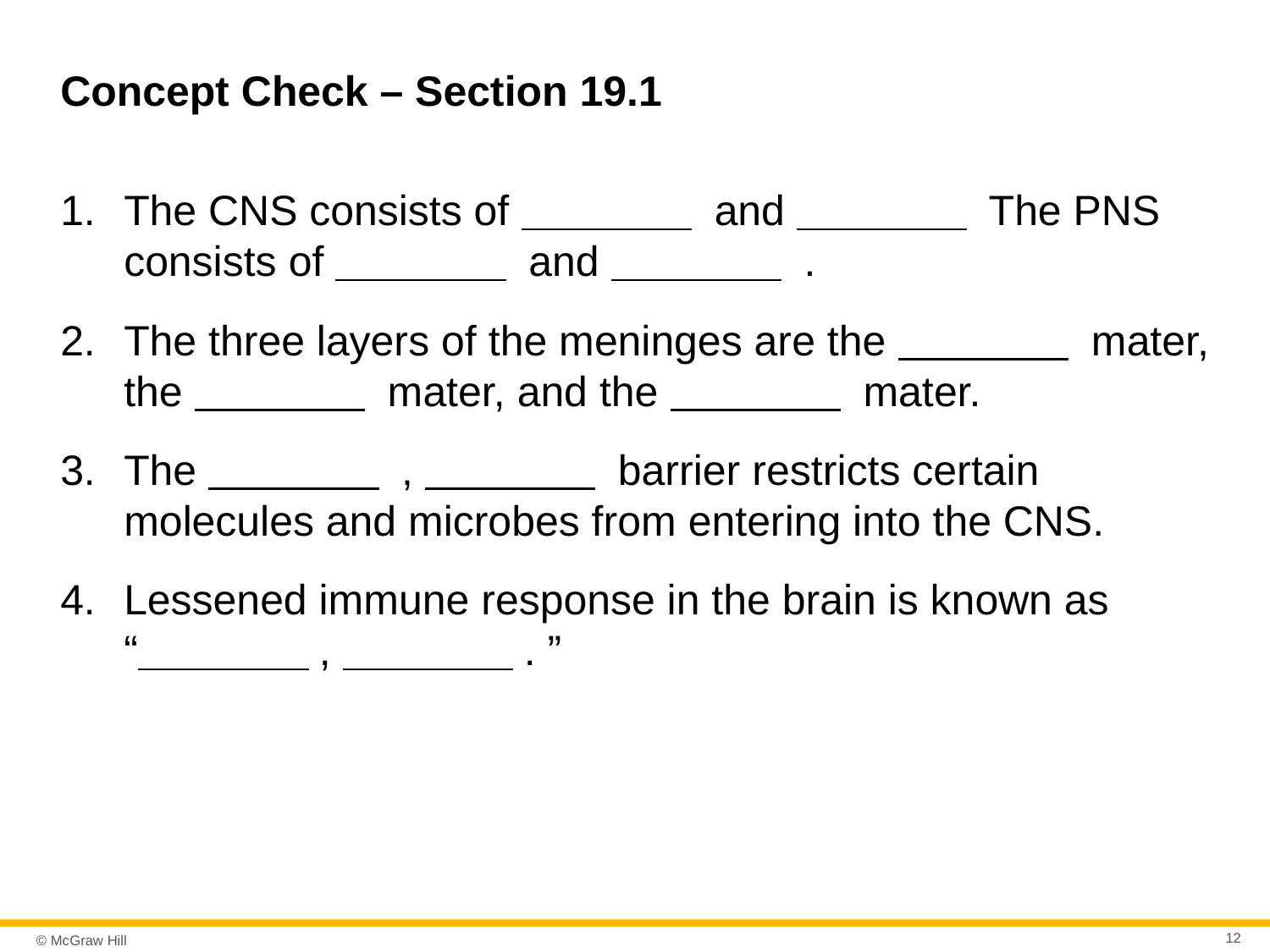

# Concept Check – Section 19.1
The CNS consists of Blank  and Blank  The PNS consists of Blank  and Blank  .
The three layers of the meninges are the Blank  mater, the Blank  mater, and the Blank  mater.
The Blank  , Blank  barrier restricts certain molecules and microbes from entering into the CNS.
Lessened immune response in the brain is known as “Blank , Blank . ”